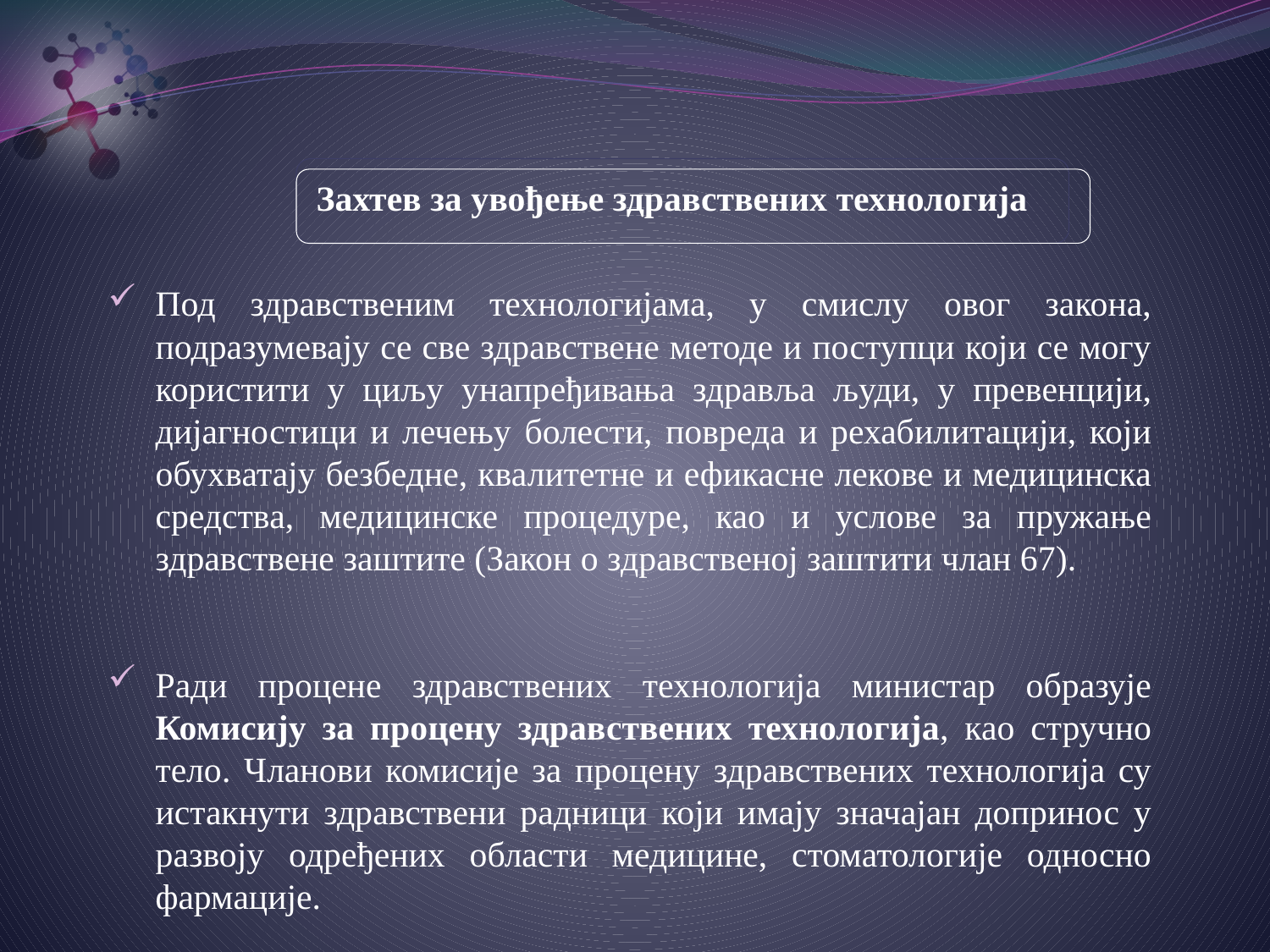

Захтев за увођење здравствених технологија

Под здравственим технологијама, у смислу овог закона, подразумевају се све здравствене методе и поступци који се могу користити у циљу унапређивања здравља људи, у превенцији, дијагностици и лечењу болести, повреда и рехабилитацији, који обухватају безбедне, квалитетне и ефикасне лекове и медицинска средства, медицинске процедуре, као и услове за пружање здравствене заштите (Закон о здравственој заштити члан 67).

Ради процене здравствених технологија министар образује Комисију за процену здравствених технологија, као стручно тело. Чланови комисије за процену здравствених технологија су истакнути здравствени радници који имају значајан допринос у развоју одређених области медицине, стоматологије односно фармације.